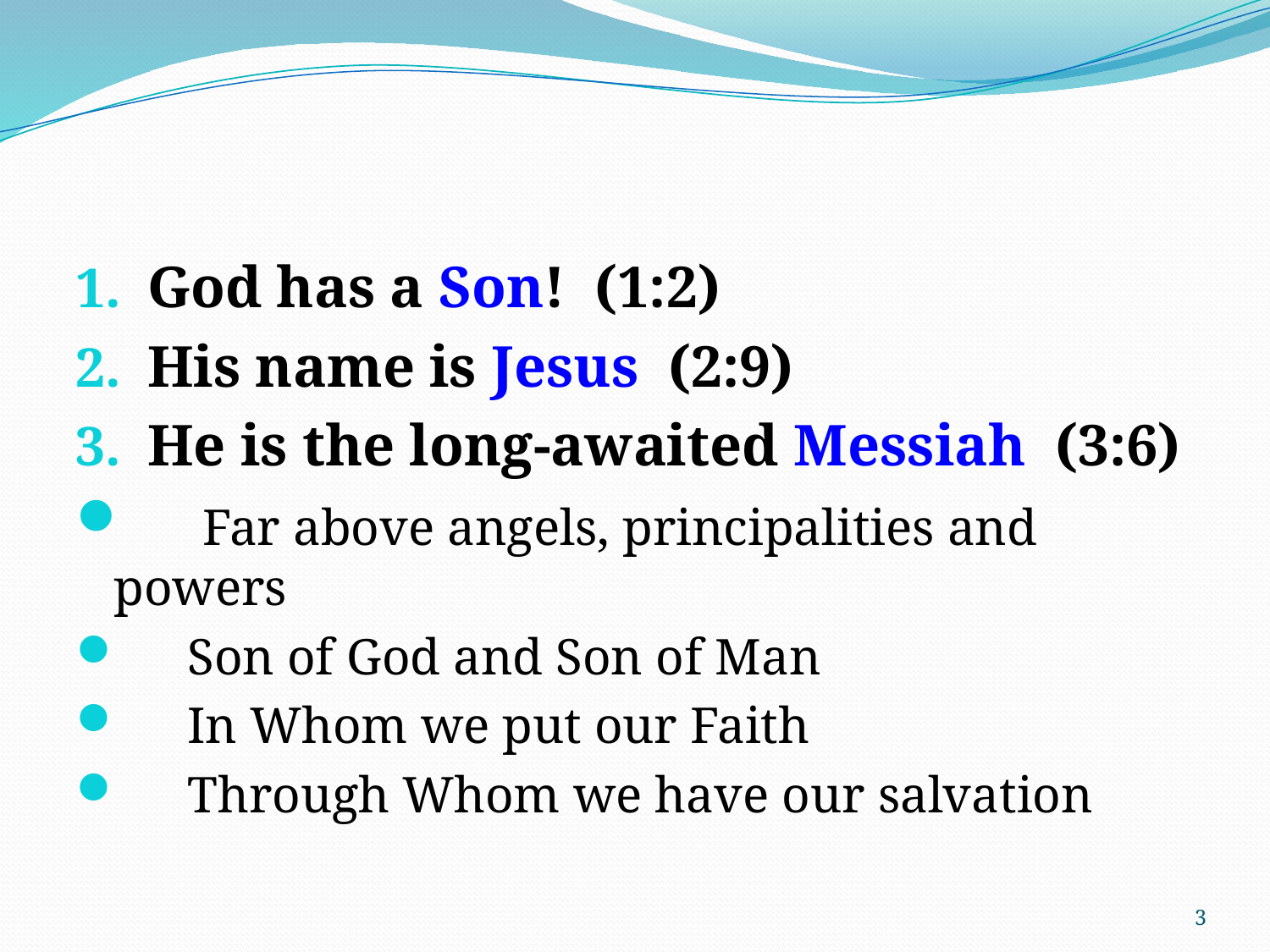

God has a Son!  (1:2)
His name is Jesus  (2:9)
He is the long-awaited Messiah  (3:6)
     Far above angels, principalities and powers
     Son of God and Son of Man
     In Whom we put our Faith
     Through Whom we have our salvation

3